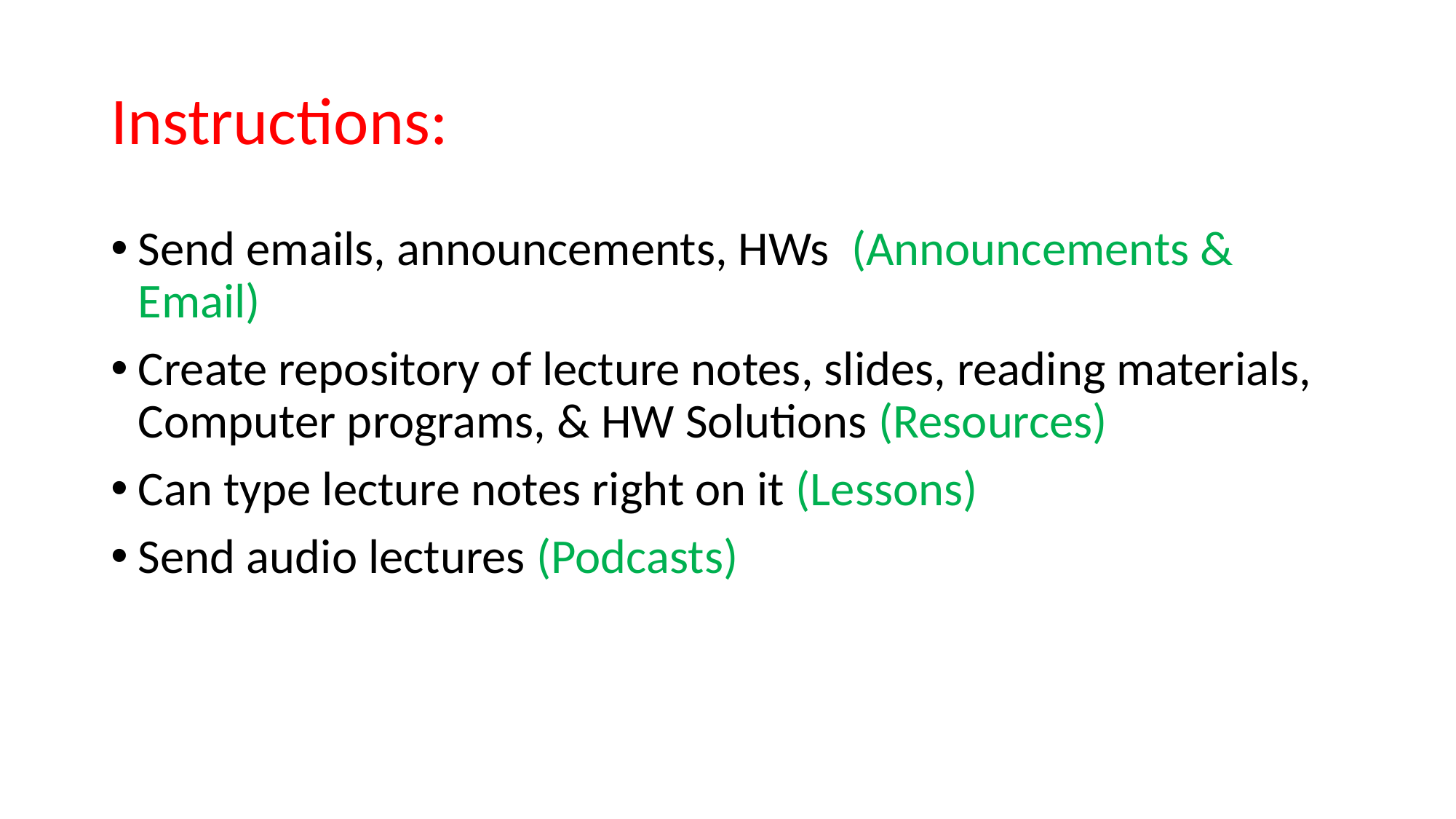

# Instructions:
Send emails, announcements, HWs  (Announcements & Email)
Create repository of lecture notes, slides, reading materials, Computer programs, & HW Solutions (Resources)
Can type lecture notes right on it (Lessons)
Send audio lectures (Podcasts)